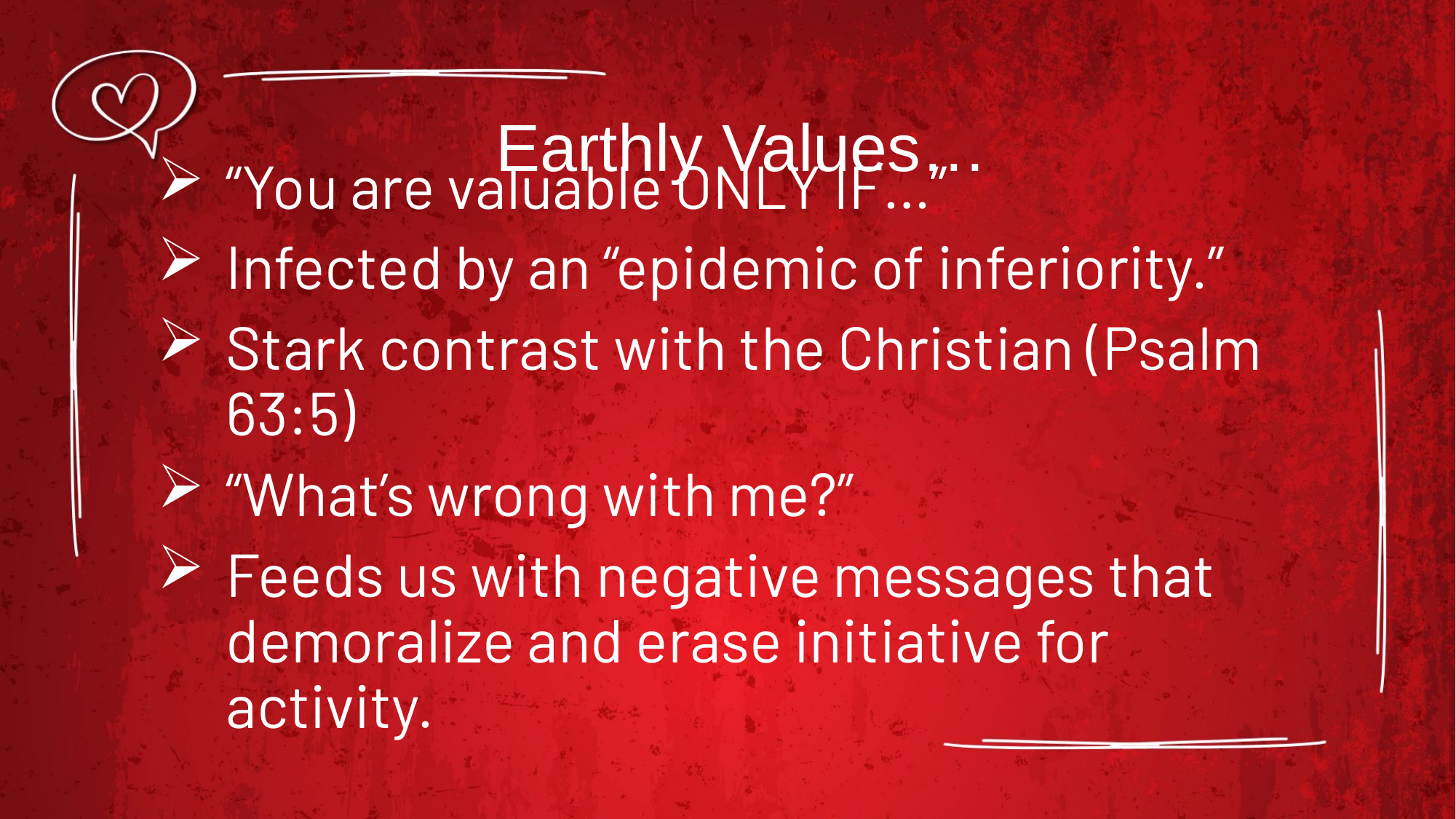

# Earthly Values…
“You are valuable ONLY IF…”
Infected by an “epidemic of inferiority.”
Stark contrast with the Christian (Psalm 63:5)
“What’s wrong with me?”
Feeds us with negative messages that demoralize and erase initiative for activity.